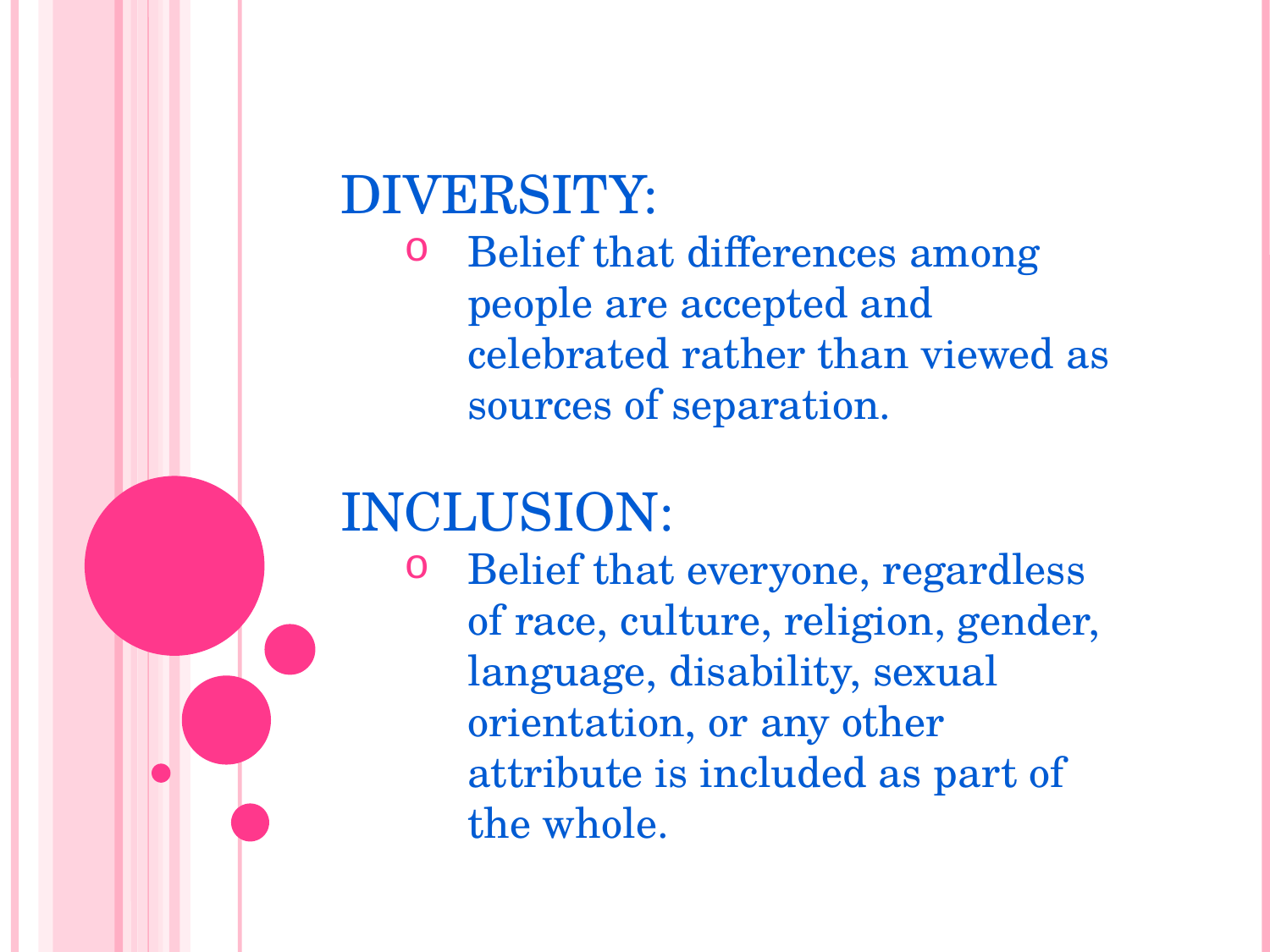

DIVERSITY:
Belief that differences among people are accepted and celebrated rather than viewed as sources of separation.

INCLUSION:
Belief that everyone, regardless of race, culture, religion, gender, language, disability, sexual orientation, or any other attribute is included as part of the whole.